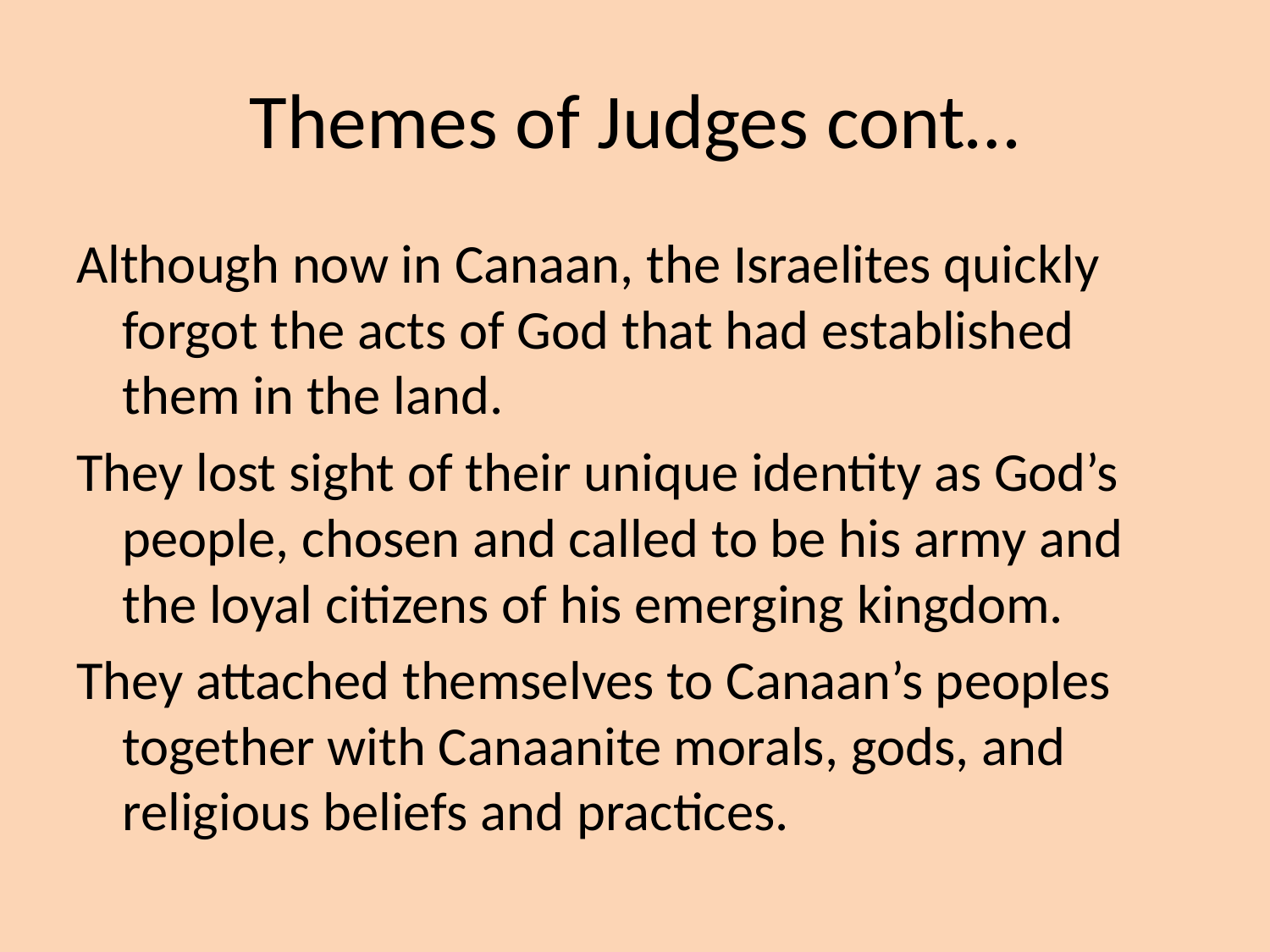

# Themes of Judges cont…
Although now in Canaan, the Israelites quickly forgot the acts of God that had established them in the land.
They lost sight of their unique identity as God’s people, chosen and called to be his army and the loyal citizens of his emerging kingdom.
They attached themselves to Canaan’s peoples together with Canaanite morals, gods, and religious beliefs and practices.